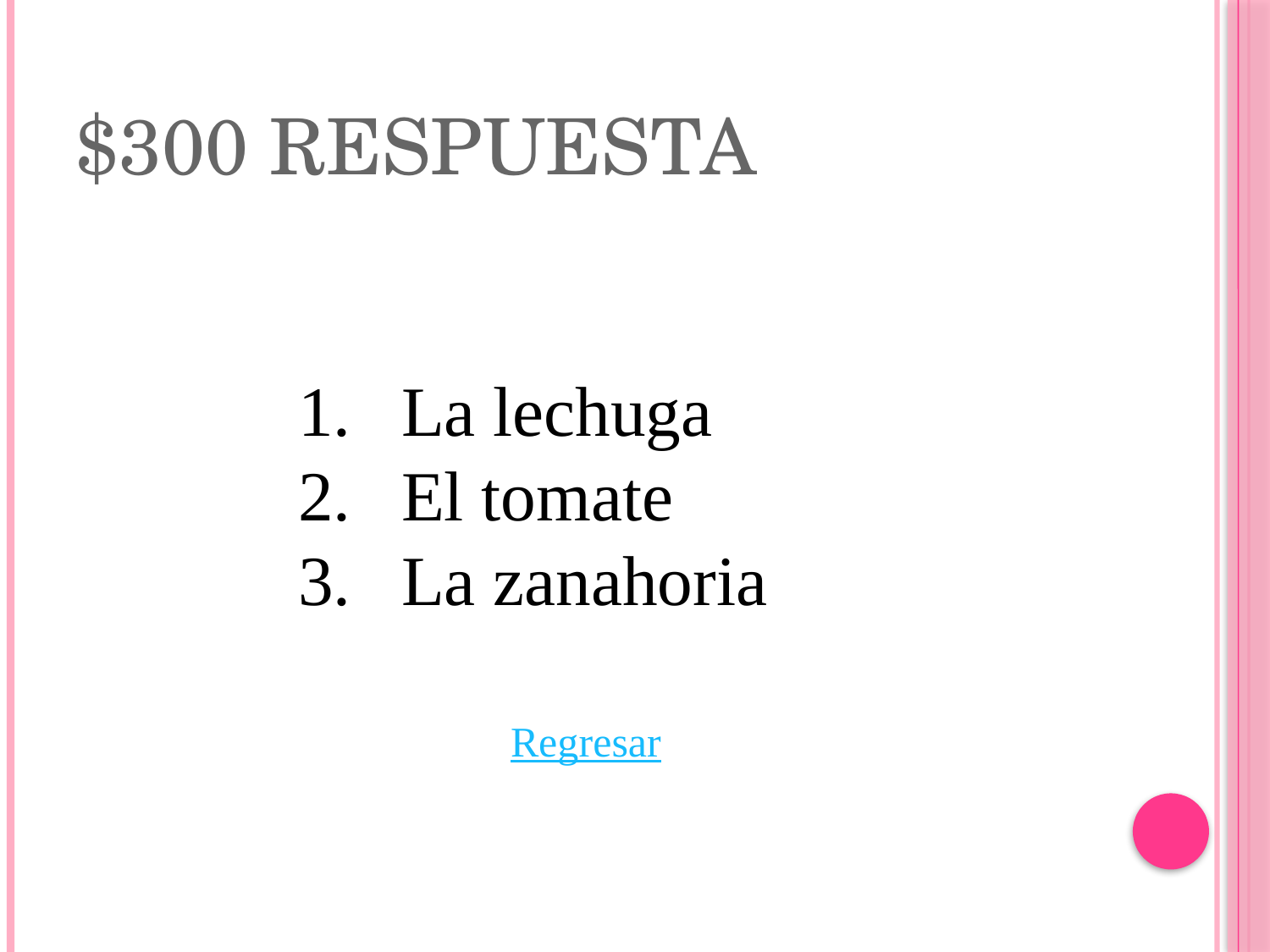

# $300 Respuesta
La lechuga
El tomate
La zanahoria
Regresar